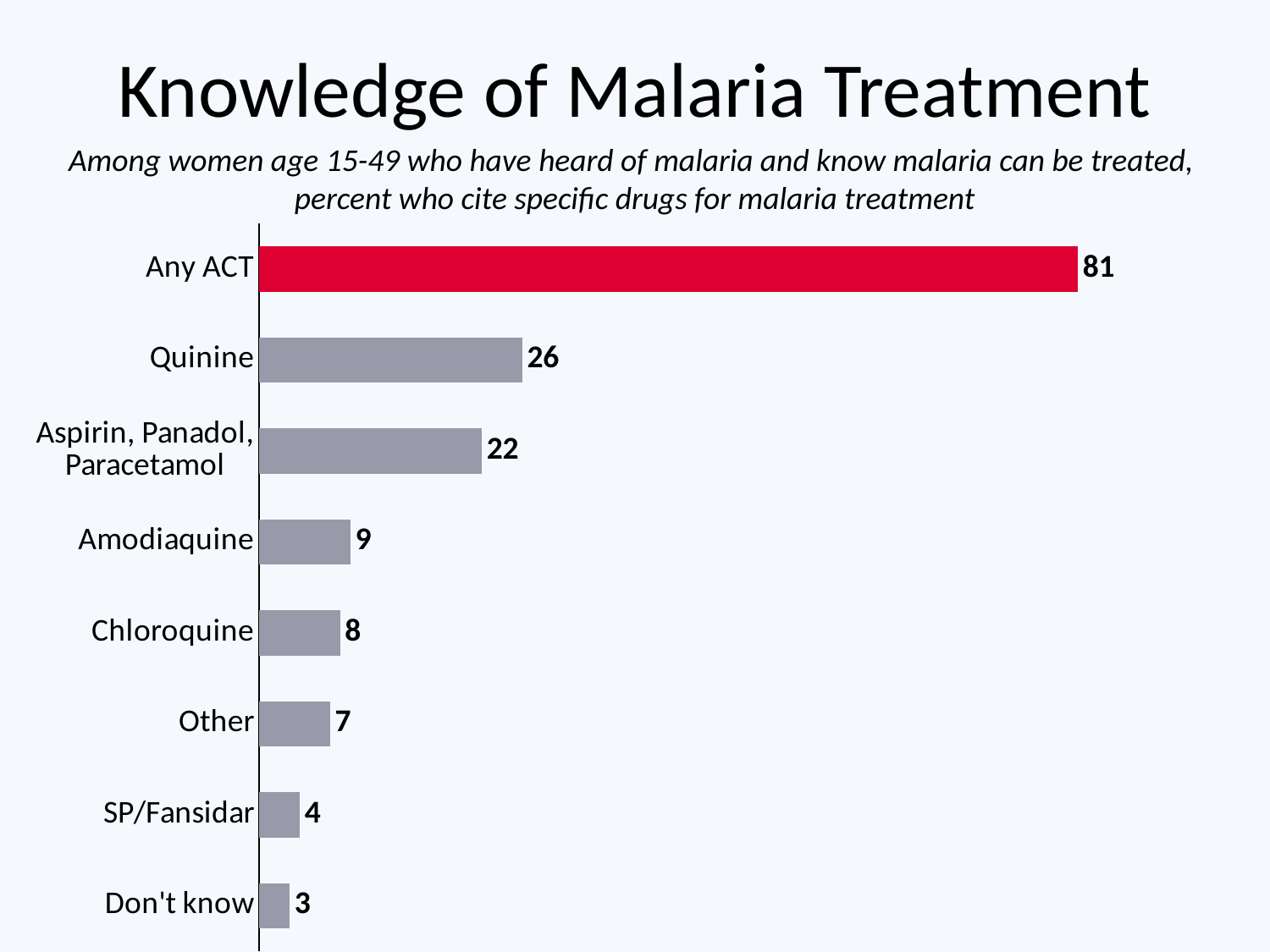

# Knowledge of Malaria Treatment
Among women age 15-49 who have heard of malaria and know malaria can be treated,
percent who cite specific drugs for malaria treatment

### Chart

| Category | Series 1 |
|---|---|
| Don't know | 3.0 |
| SP/Fansidar | 4.0 |
| Other | 7.0 |
| Chloroquine | 8.0 |
| Amodiaquine | 9.0 |
| Aspirin, Panadol, Paracetamol | 22.0 |
| Quinine | 26.0 |
| Any ACT | 81.0 |